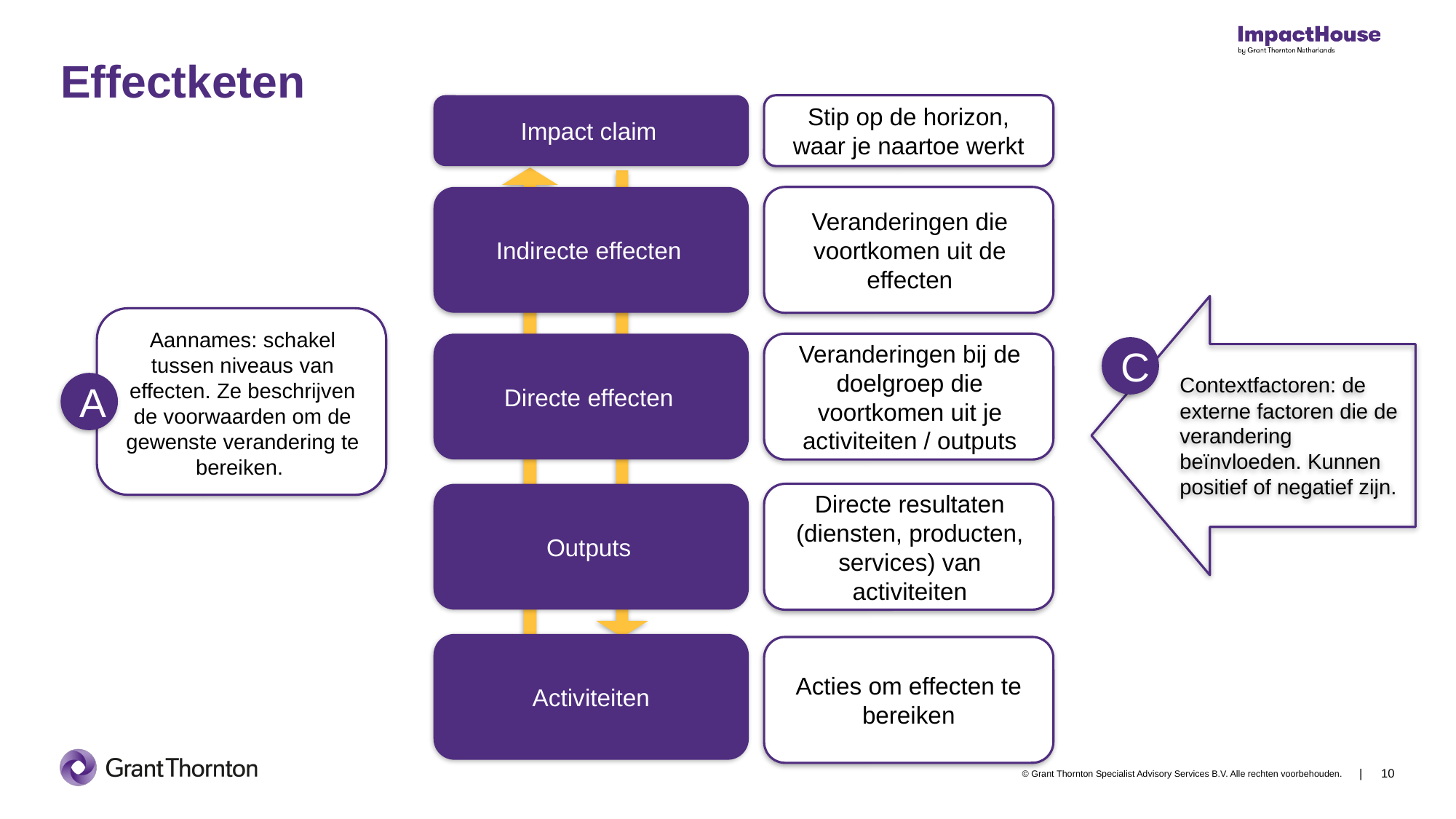

# Effectketen

Impact claim
Stip op de horizon, waar je naartoe werkt

Indirecte effecten

Veranderingen die voortkomen uit de effecten
Contextfactoren: de externe factoren die de verandering beïnvloeden. Kunnen positief of negatief zijn.

Directe effecten

Veranderingen bij de doelgroep die voortkomen uit je activiteiten / outputs
C
Aannames: schakel tussen niveaus van effecten. Ze beschrijven de voorwaarden om de gewenste verandering te bereiken.
A

Directe resultaten (diensten, producten, services) van activiteiten

Outputs

Activiteiten
Acties om effecten te bereiken
10